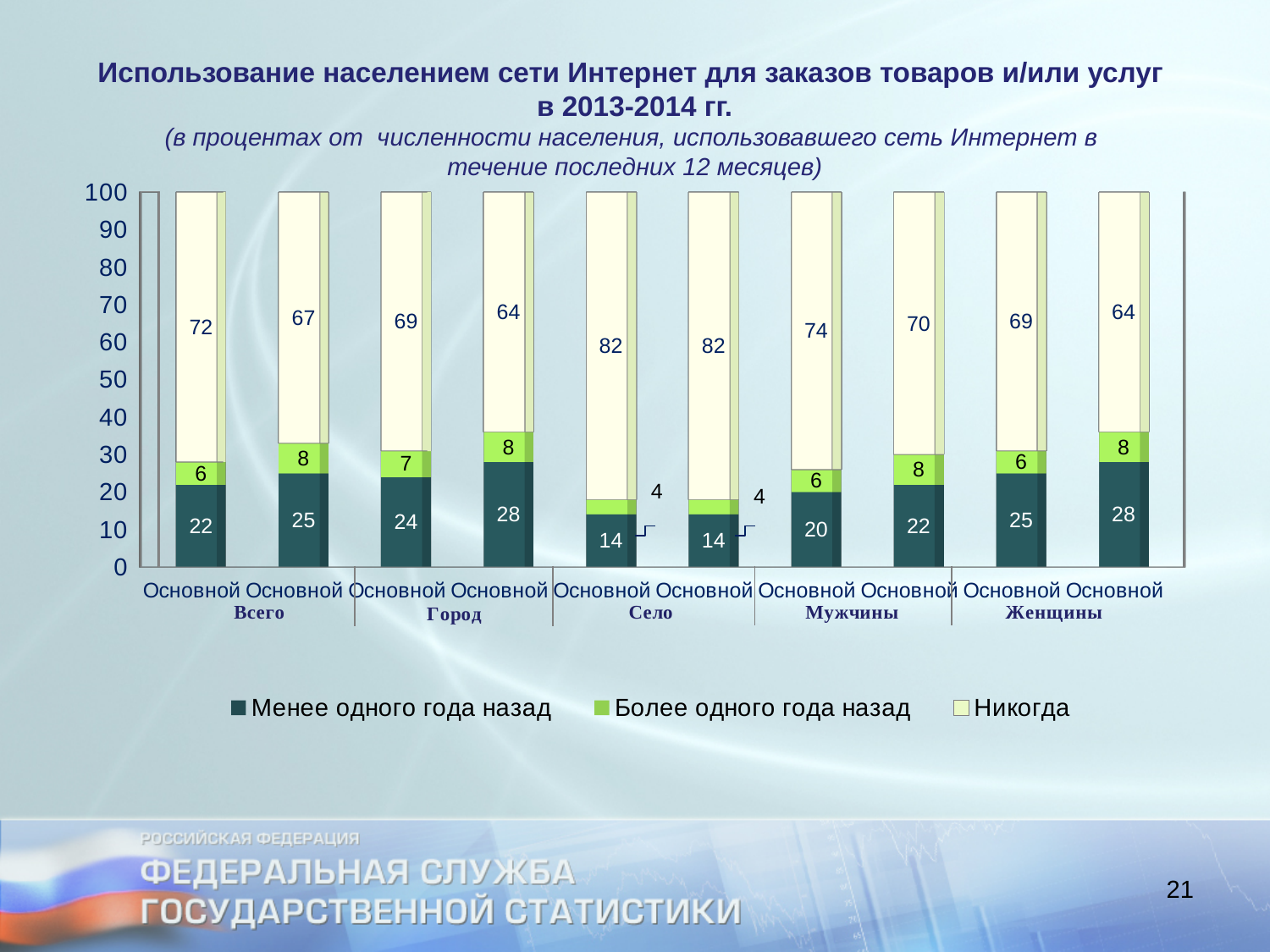

# Использование населением сети Интернет для заказов товаров и/или услуг в 2013-2014 гг. (в процентах от  численности населения, использовавшего сеть Интернет в течение последних 12 месяцев)

[unsupported chart]

21